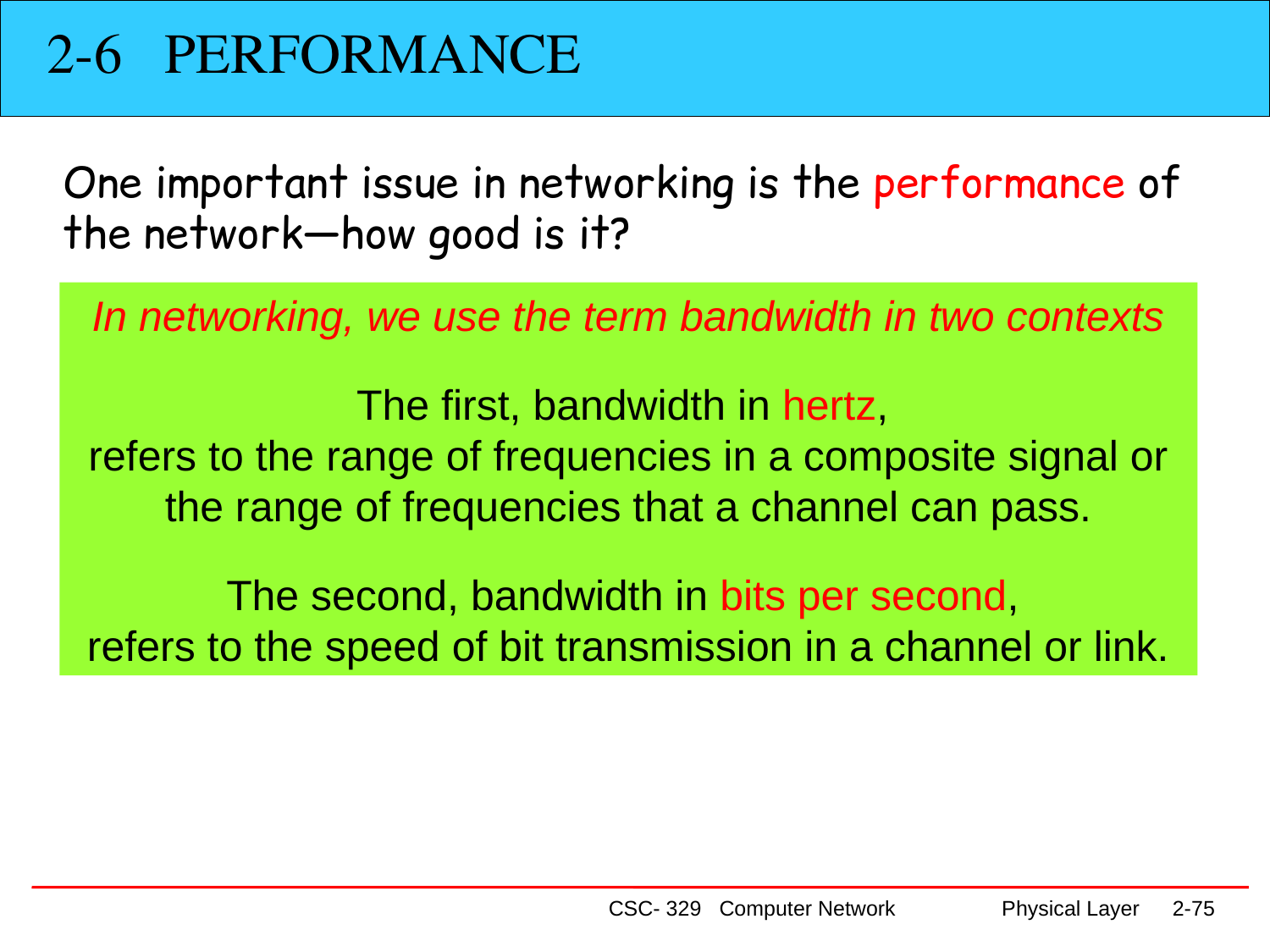

2-6   PERFORMANCE
One important issue in networking is the performance of the network—how good is it?
In networking, we use the term bandwidth in two contexts
The first, bandwidth in hertz,
refers to the range of frequencies in a composite signal or the range of frequencies that a channel can pass.
The second, bandwidth in bits per second,
refers to the speed of bit transmission in a channel or link.
CSC- 329   Computer Network                  Physical Layer
2-75